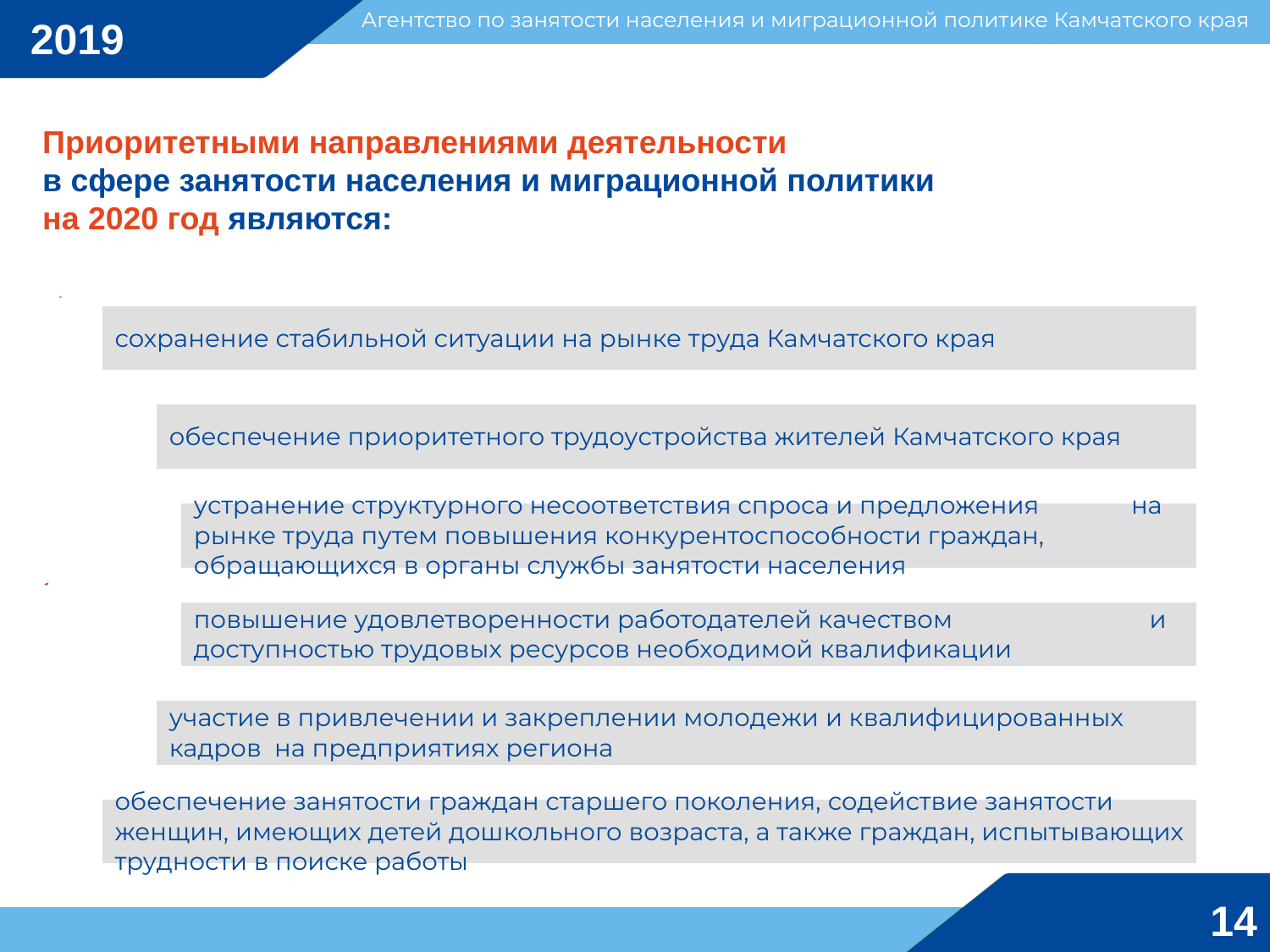

Агентство по занятости населения и миграционной политике Камчатского края
2019
Приоритетными направлениями деятельности
в сфере занятости населения и миграционной политики
на 2020 год являются:
сохранение стабильной ситуации на рынке труда Камчатского края
обеспечение приоритетного трудоустройства жителей Камчатского края
участие в привлечении и закреплении молодежи и квалифицированных кадров  на предприятиях региона
обеспечение занятости граждан старшего поколения, содействие занятости женщин, имеющих детей дошкольного возраста, а также граждан, испытывающих трудности в поиске работы
14